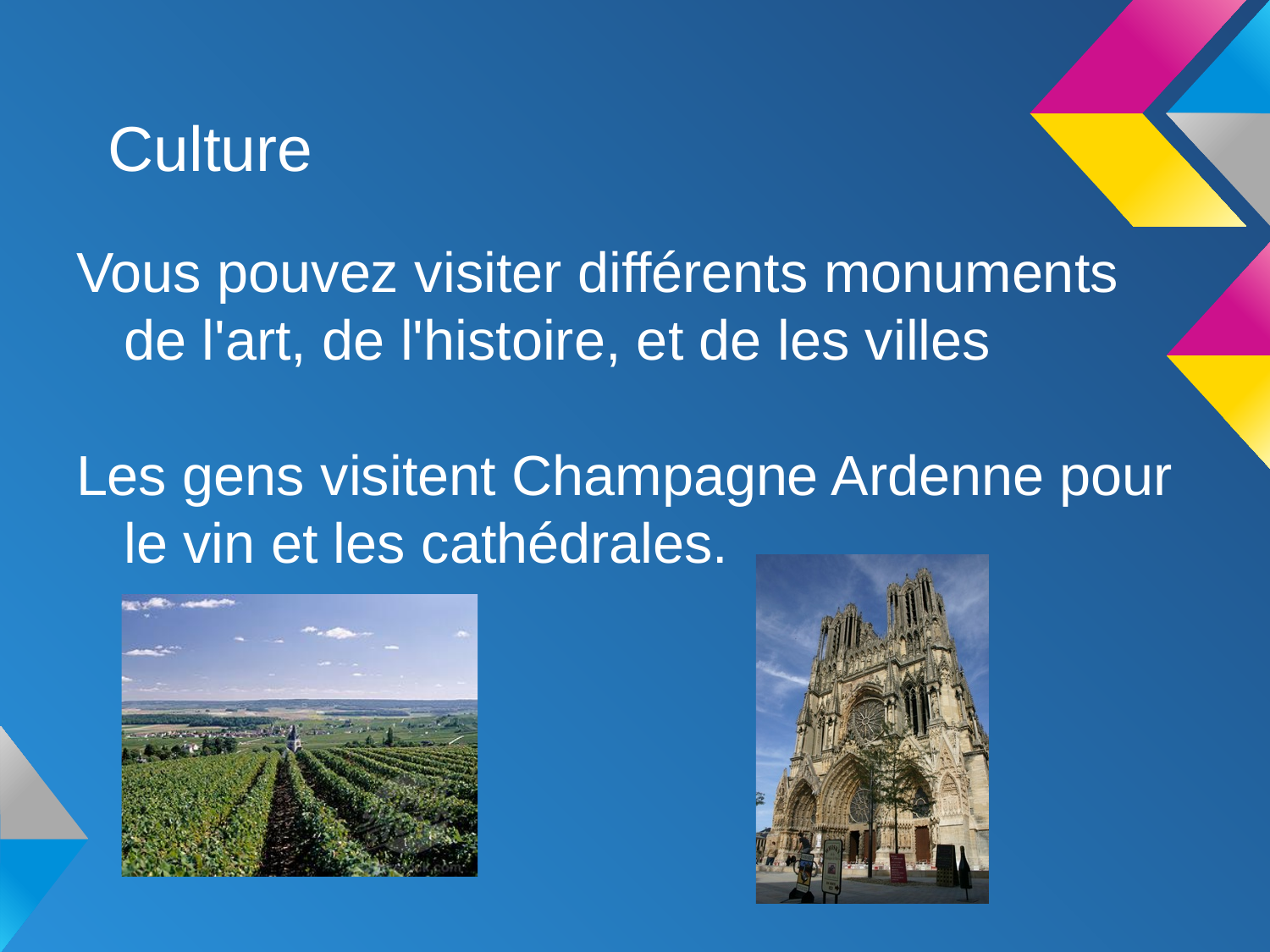

# Culture
Vous pouvez visiter différents monuments de l'art, de l'histoire, et de les villes

Les gens visitent Champagne Ardenne pour le vin et les cathédrales.